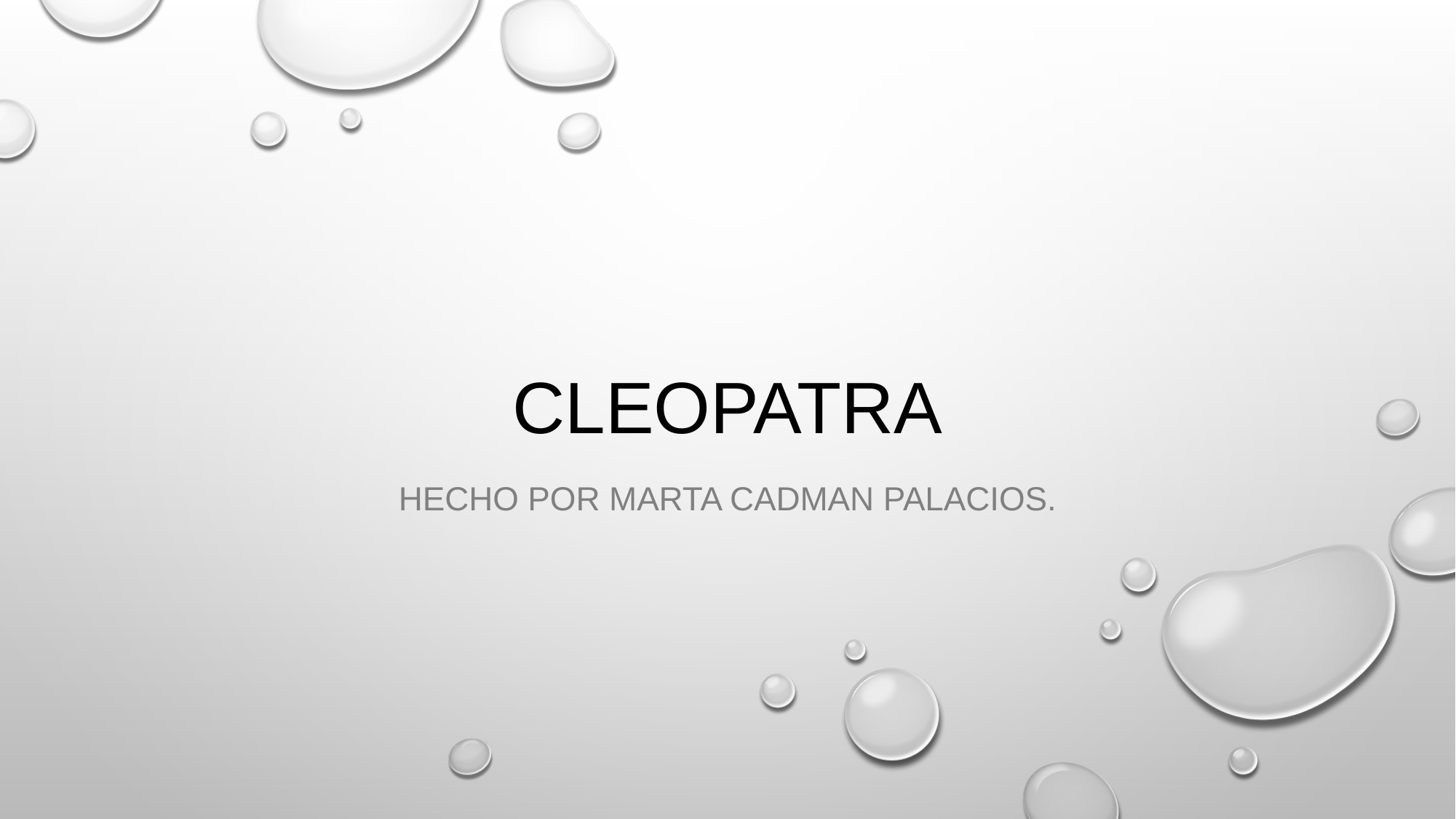

# Cleopatra
Hecho por marta Cadman palacios.